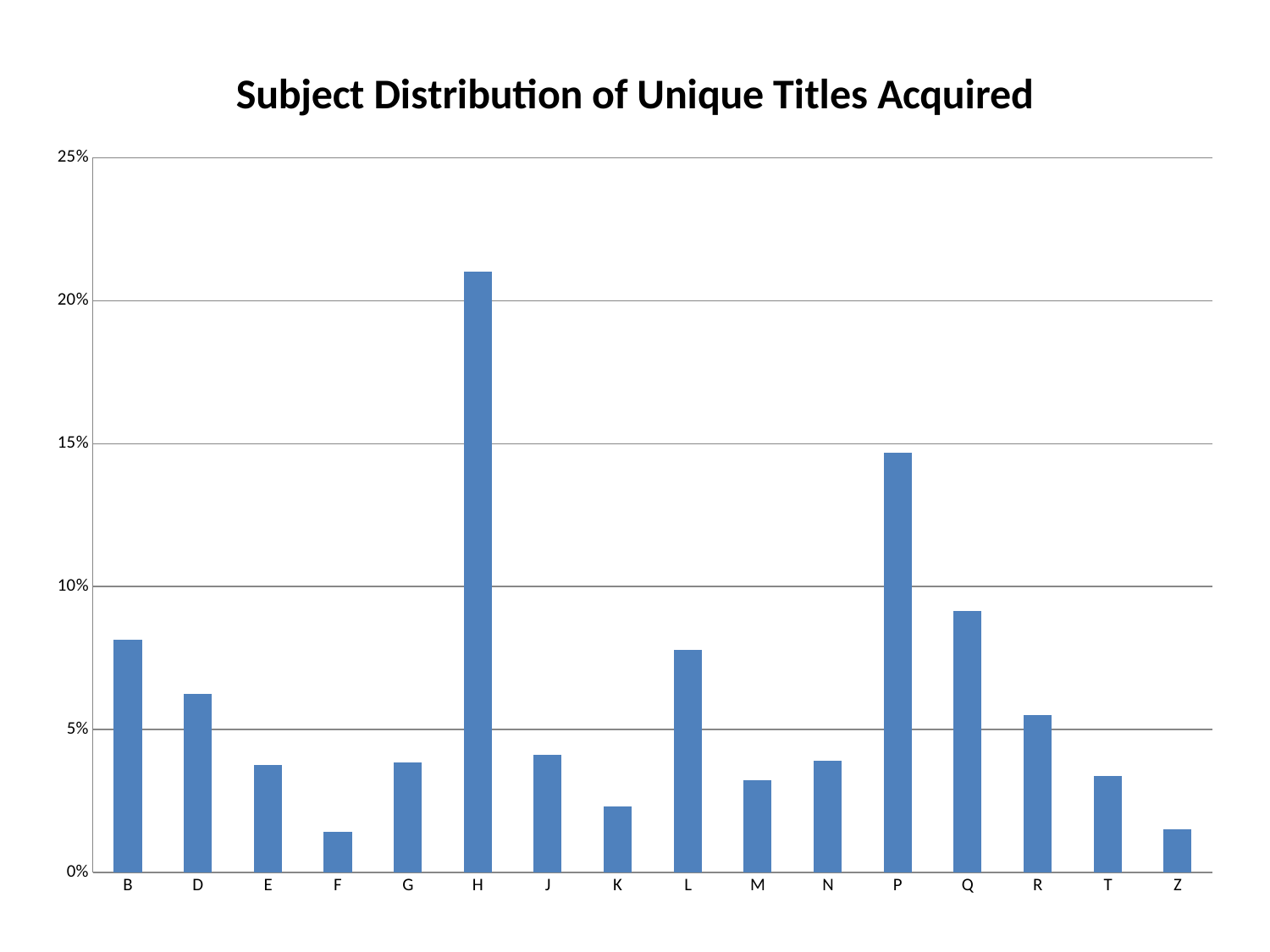

### Chart: Subject Distribution of Unique Titles Acquired

| Category |  |
|---|---|
| B | 0.0812889333230793 |
| D | 0.06237022225640237 |
| E | 0.03768361147427517 |
| F | 0.014227485964777358 |
| G | 0.0383757594401292 |
| H | 0.21018226563100822 |
| J | 0.041067445974006 |
| K | 0.023225409520879797 |
| L | 0.07790509882334846 |
| M | 0.03237714373606091 |
| N | 0.0389910020764439 |
| P | 0.14673536876105514 |
| Q | 0.09136353149273245 |
| R | 0.055141121279704684 |
| T | 0.03391525032684765 |
| Z | 0.015150349919249404 |